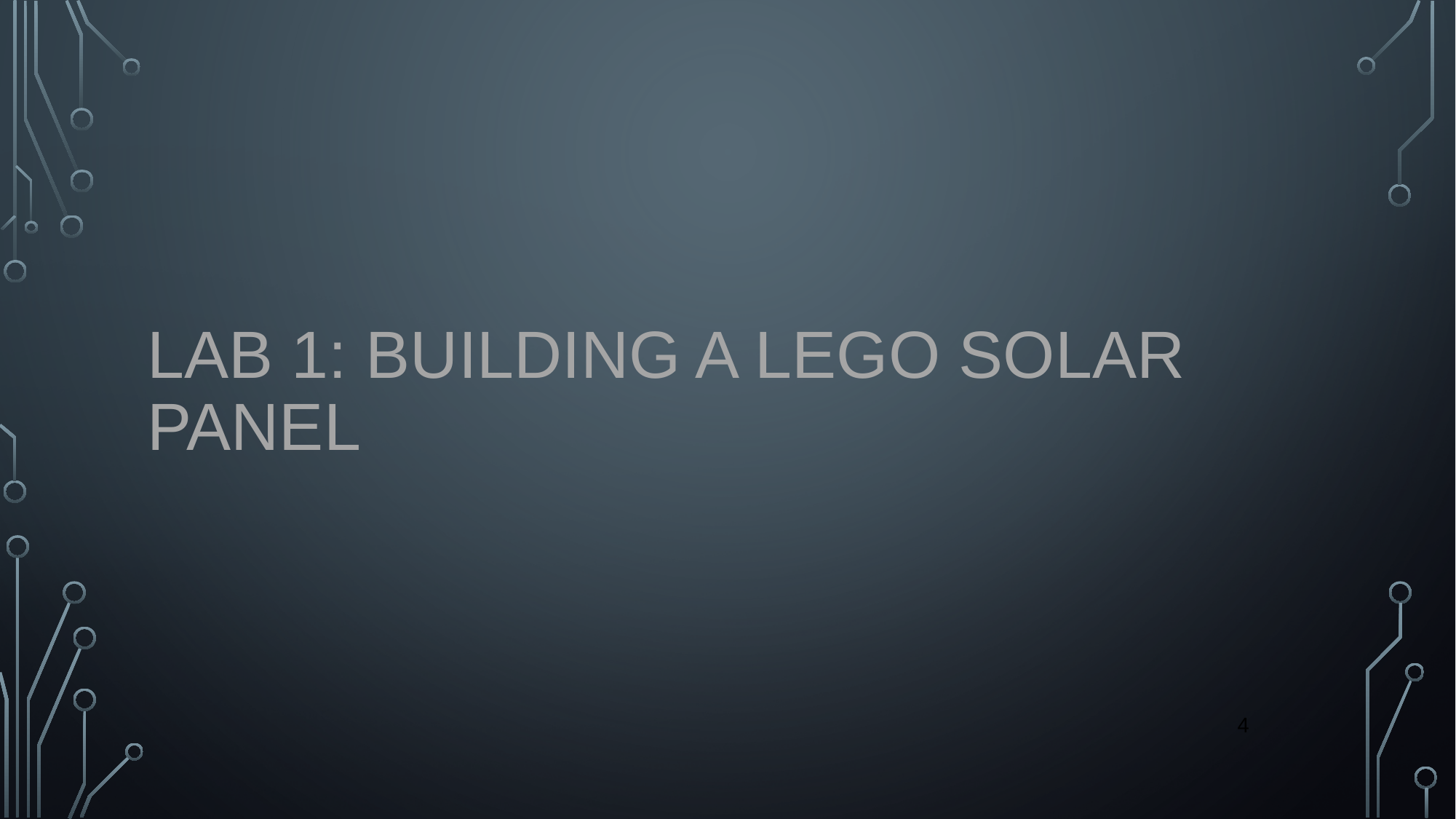

# LAB 1: BUILDING A LEGO SOLAR PANEL
4